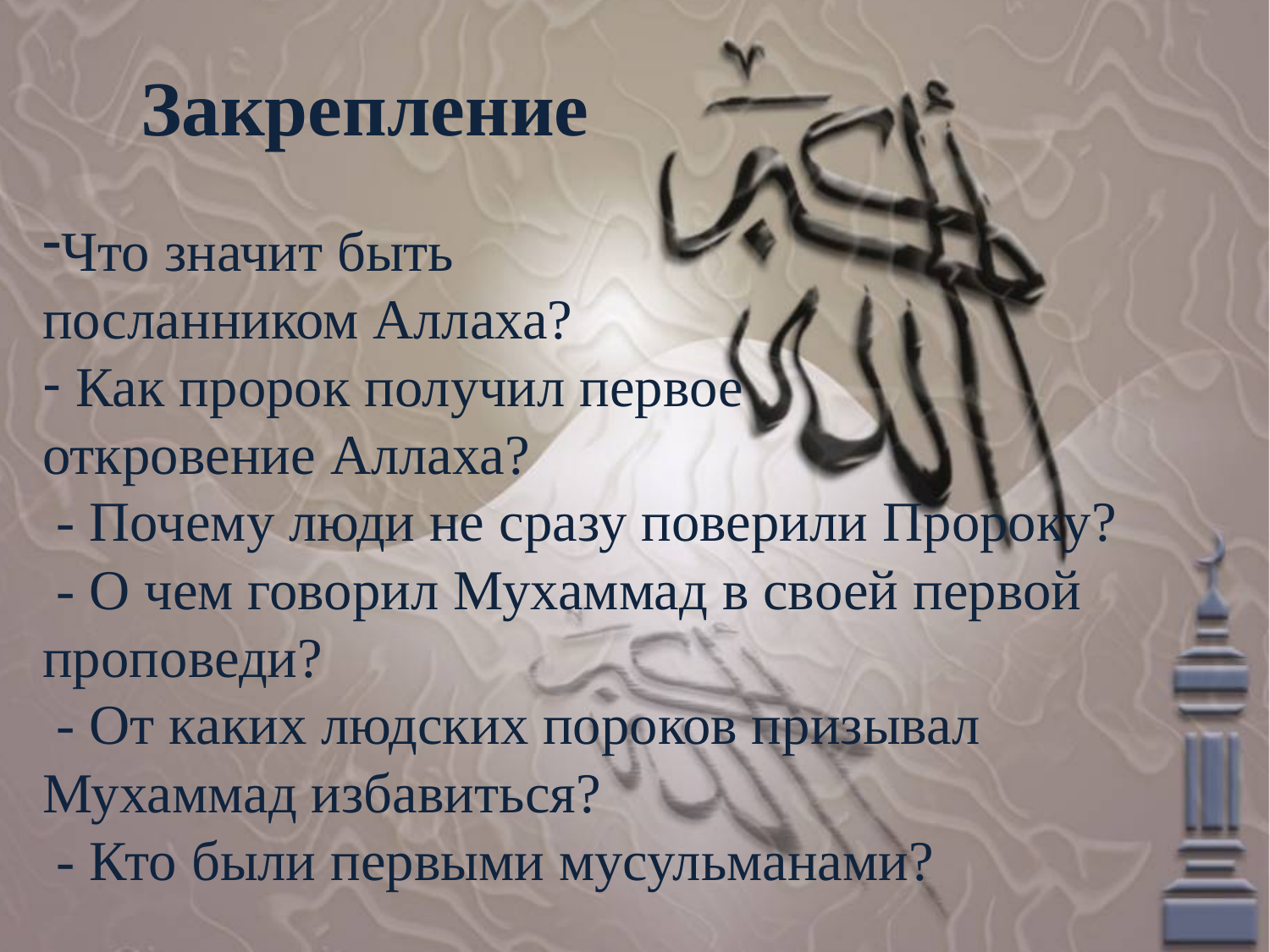

# Закрепление
Что значит быть
посланником Аллаха?
 Как пророк получил первое
откровение Аллаха?
 - Почему люди не сразу поверили Пророку?
 - О чем говорил Мухаммад в своей первой проповеди?
 - От каких людских пороков призывал Мухаммад избавиться?
 - Кто были первыми мусульманами?